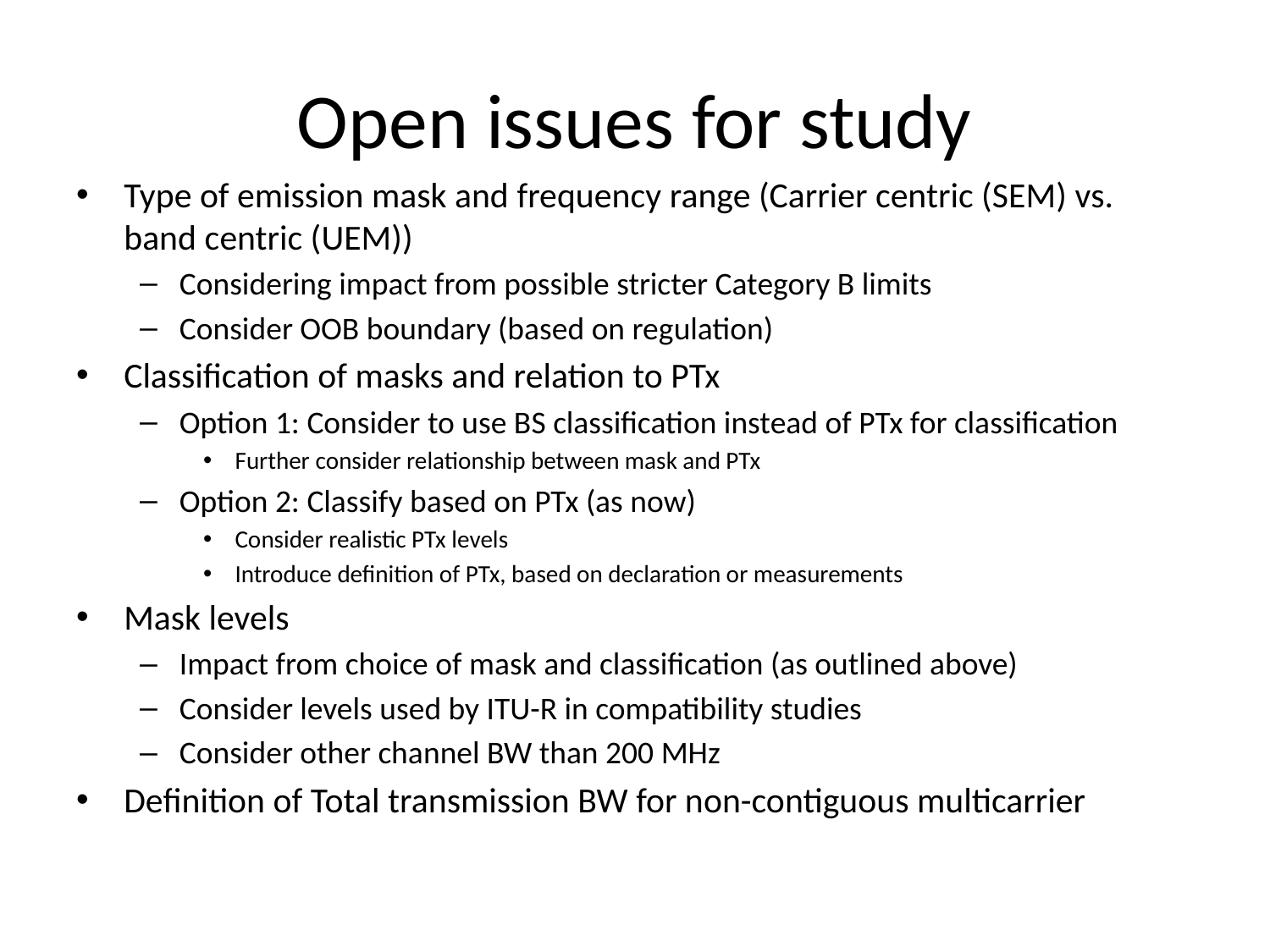

# Open issues for study
Type of emission mask and frequency range (Carrier centric (SEM) vs. band centric (UEM))
Considering impact from possible stricter Category B limits
Consider OOB boundary (based on regulation)
Classification of masks and relation to PTx
Option 1: Consider to use BS classification instead of PTx for classification
Further consider relationship between mask and PTx
Option 2: Classify based on PTx (as now)
Consider realistic PTx levels
Introduce definition of PTx, based on declaration or measurements
Mask levels
Impact from choice of mask and classification (as outlined above)
Consider levels used by ITU-R in compatibility studies
Consider other channel BW than 200 MHz
Definition of Total transmission BW for non-contiguous multicarrier